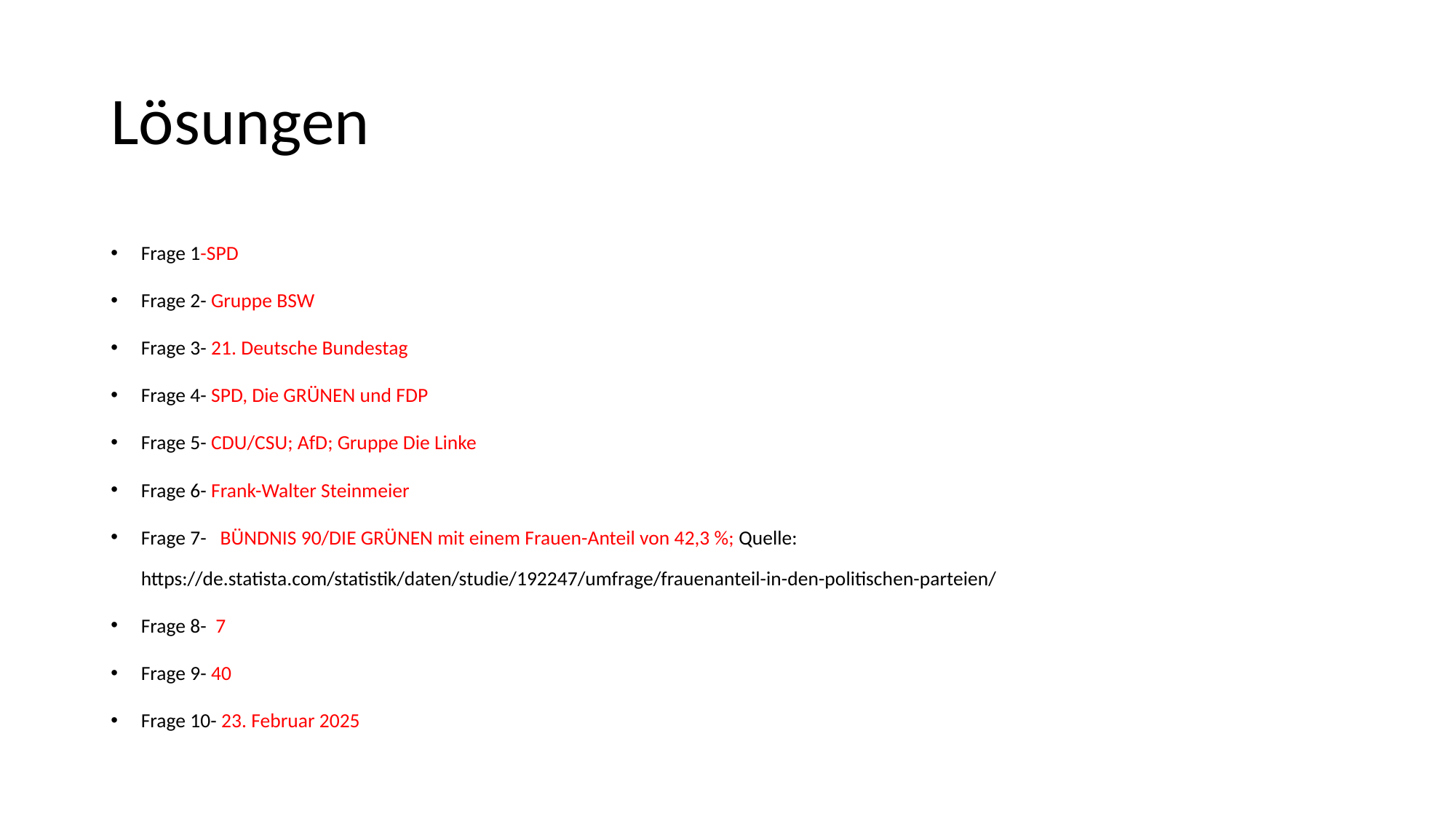

# Lösungen
Frage 1-SPD
Frage 2- Gruppe BSW
Frage 3- 21. Deutsche Bundestag
Frage 4- SPD, Die GRÜNEN und FDP
Frage 5- CDU/CSU; AfD; Gruppe Die Linke
Frage 6- Frank-Walter Steinmeier
Frage 7-   BÜNDNIS 90/DIE GRÜNEN mit einem Frauen-Anteil von 42,3 %; Quelle: https://de.statista.com/statistik/daten/studie/192247/umfrage/frauenanteil-in-den-politischen-parteien/
Frage 8-  7
Frage 9- 40
Frage 10- 23. Februar 2025